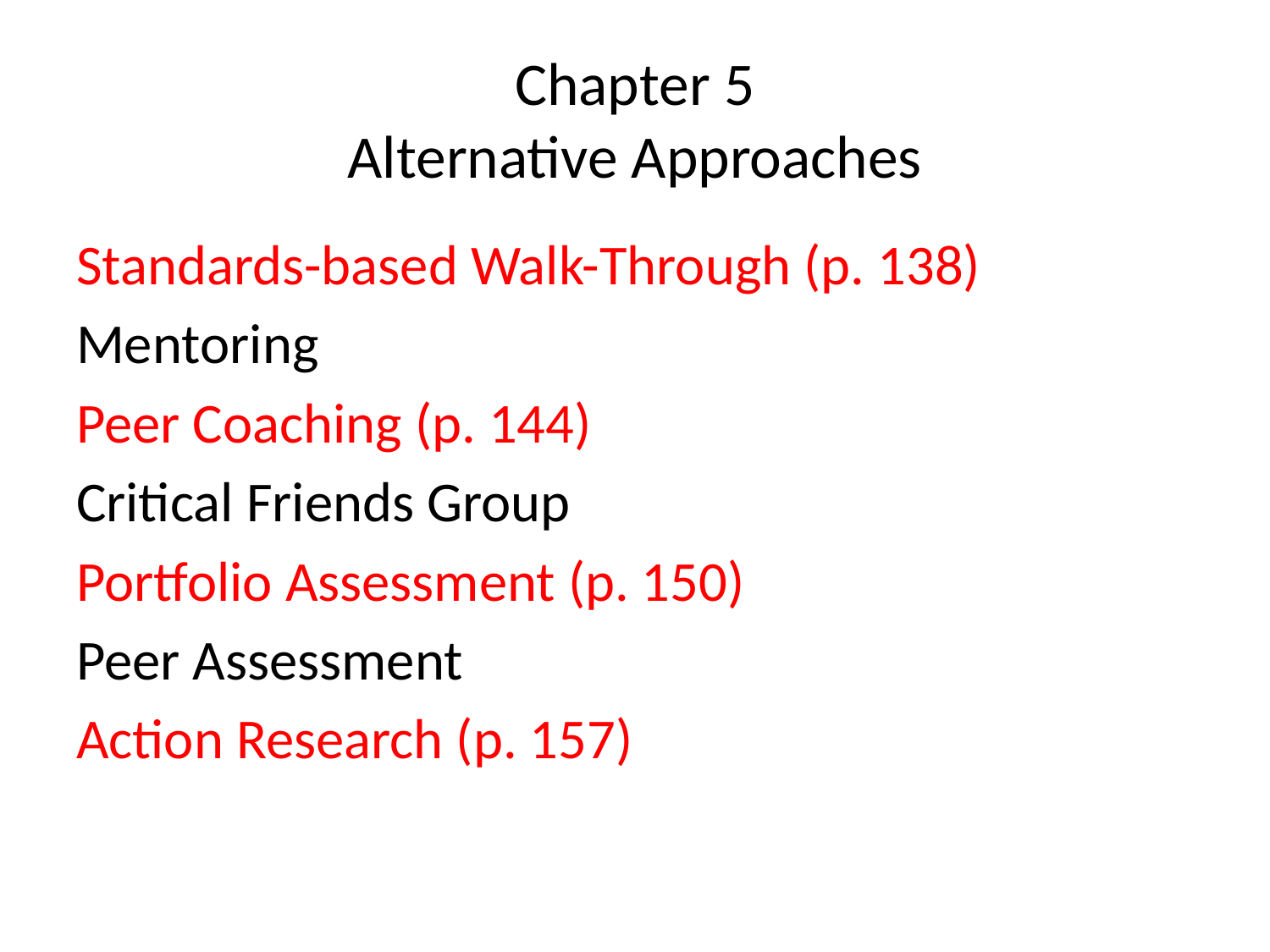

# Chapter 5 Alternative Approaches
Standards-based Walk-Through (p. 138)
Mentoring
Peer Coaching (p. 144)
Critical Friends Group
Portfolio Assessment (p. 150)
Peer Assessment
Action Research (p. 157)